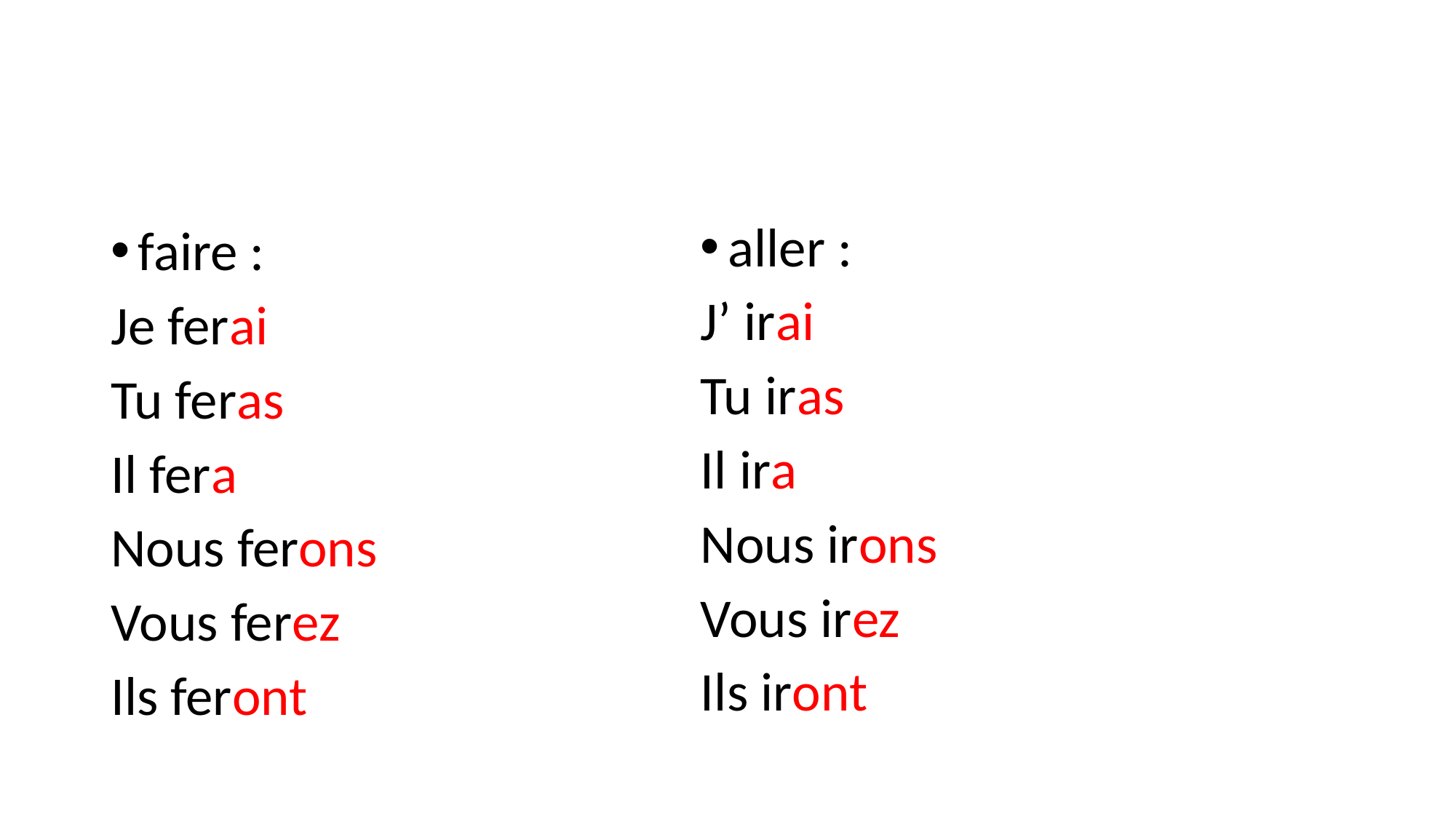

aller :
J’ irai
Tu iras
Il ira
Nous irons
Vous irez
Ils iront

faire :
Je ferai
Tu feras
Il fera
Nous ferons
Vous ferez
Ils feront